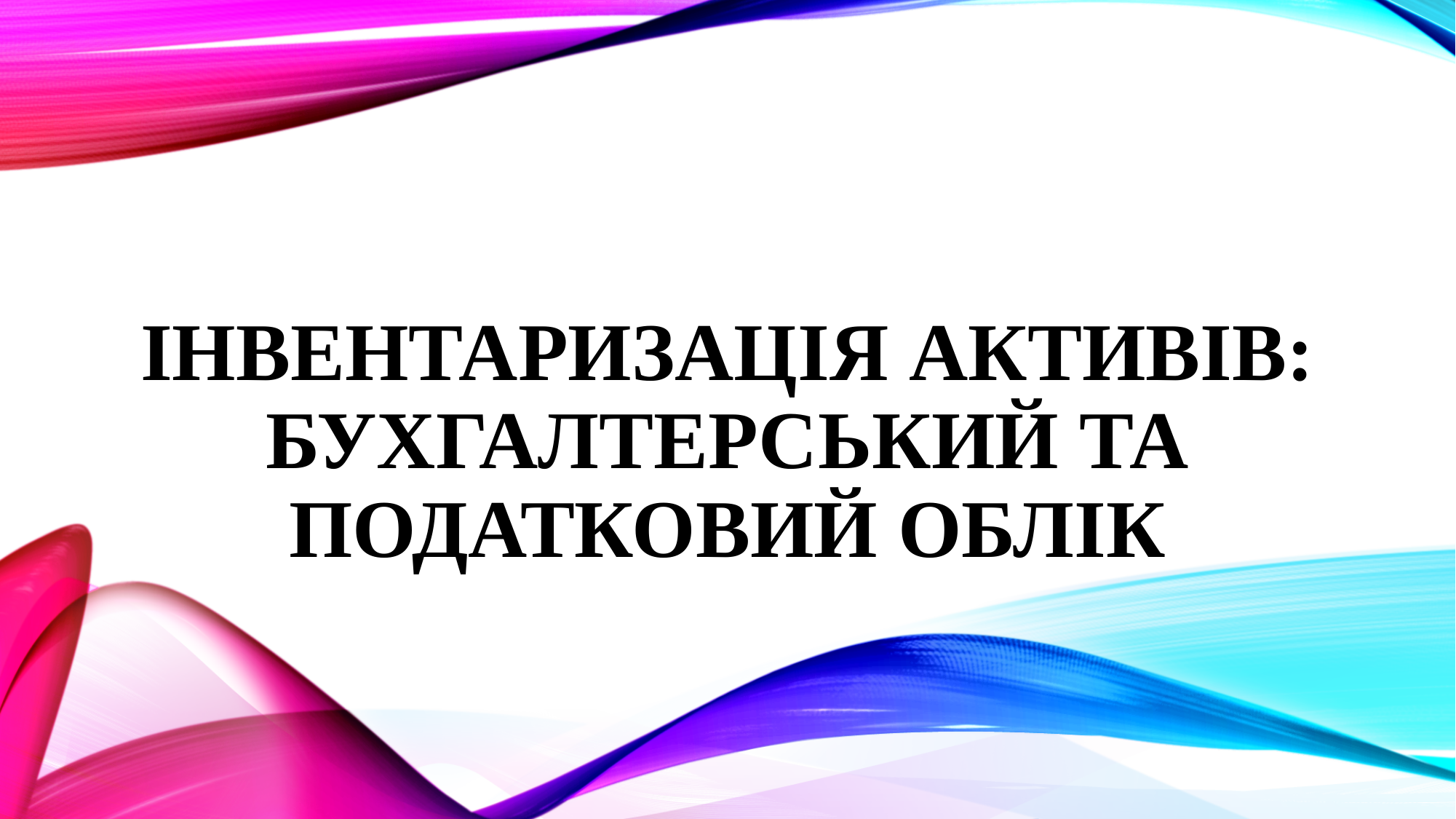

# Інвентаризація активів: бухгалтерський та податковий облік